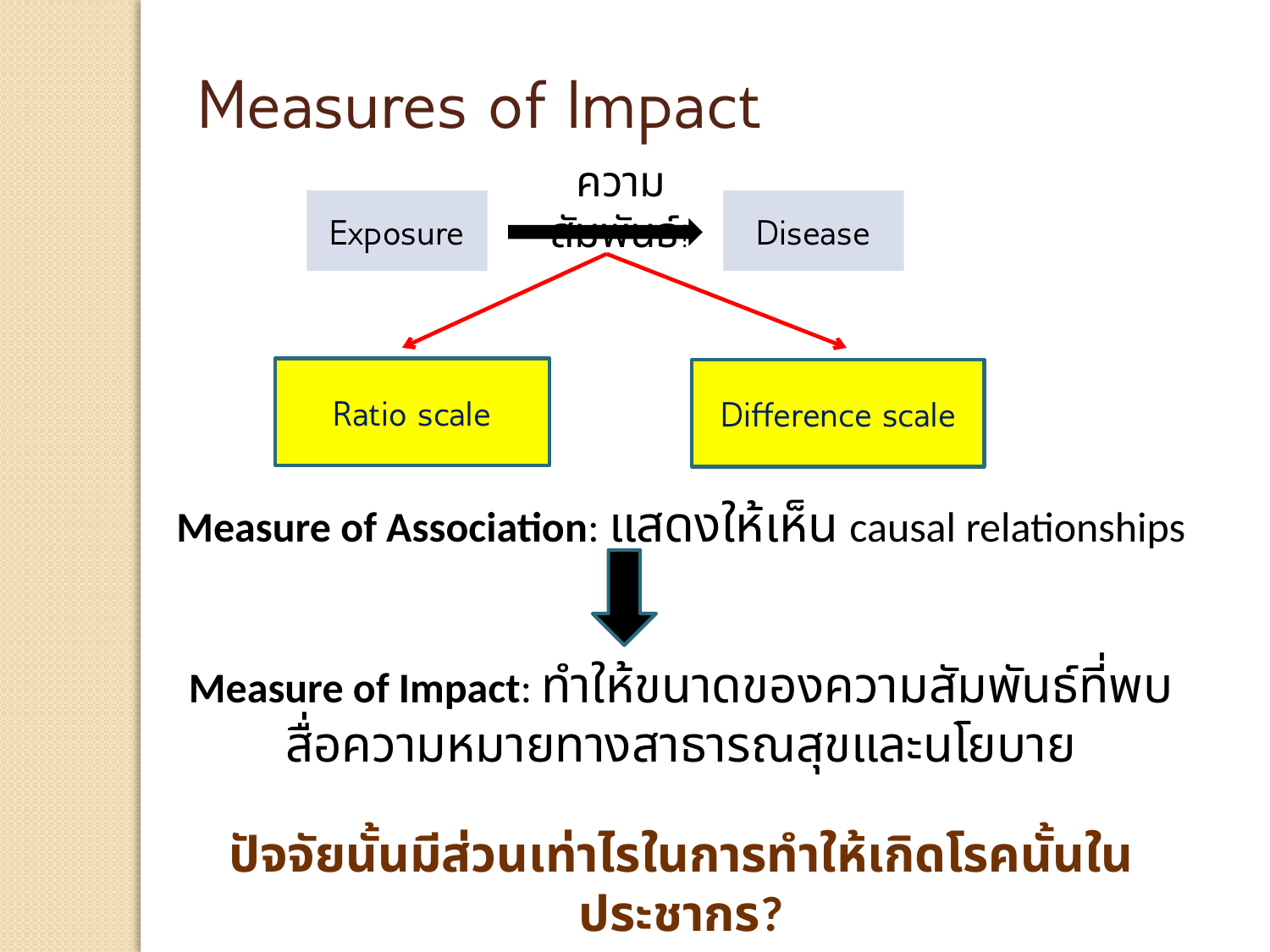

Measures of Impact
ความสัมพันธ์?
Exposure
Disease

Ratio scale
Difference scale
Measure of Association: แสดงให้เห็น causal relationships

Measure of Impact: ทำให้ขนาดของความสัมพันธ์ที่พบ สื่อความหมายทางสาธารณสุขและนโยบาย

ปัจจัยนั้นมีส่วนเท่าไรในการทำให้เกิดโรคนั้นในประชากร?